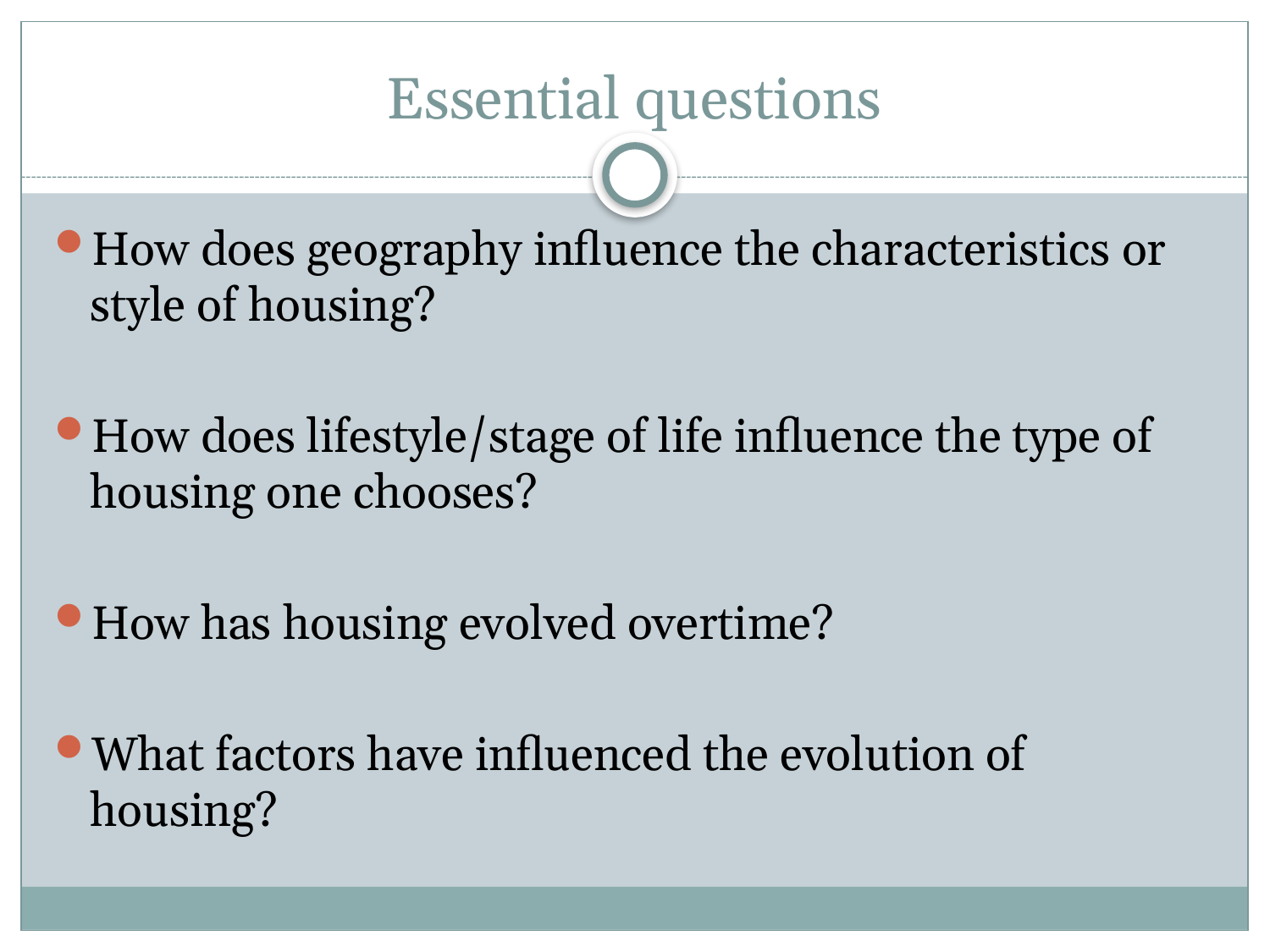

# Essential questions
How does geography influence the characteristics or style of housing?

How does lifestyle/stage of life influence the type of housing one chooses?

How has housing evolved overtime?

What factors have influenced the evolution of housing?